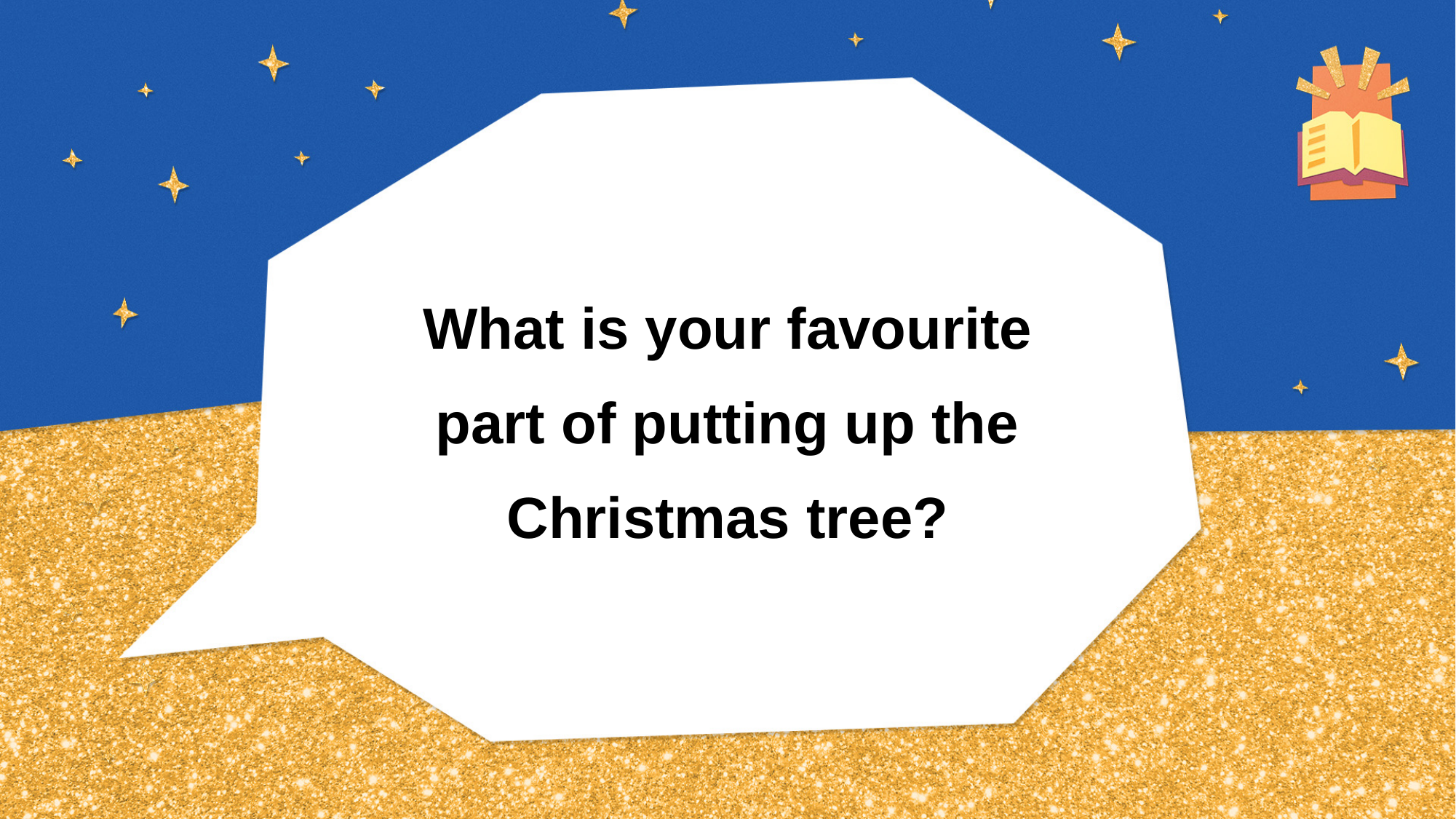

# What is your favourite part of putting up the Christmas tree?​